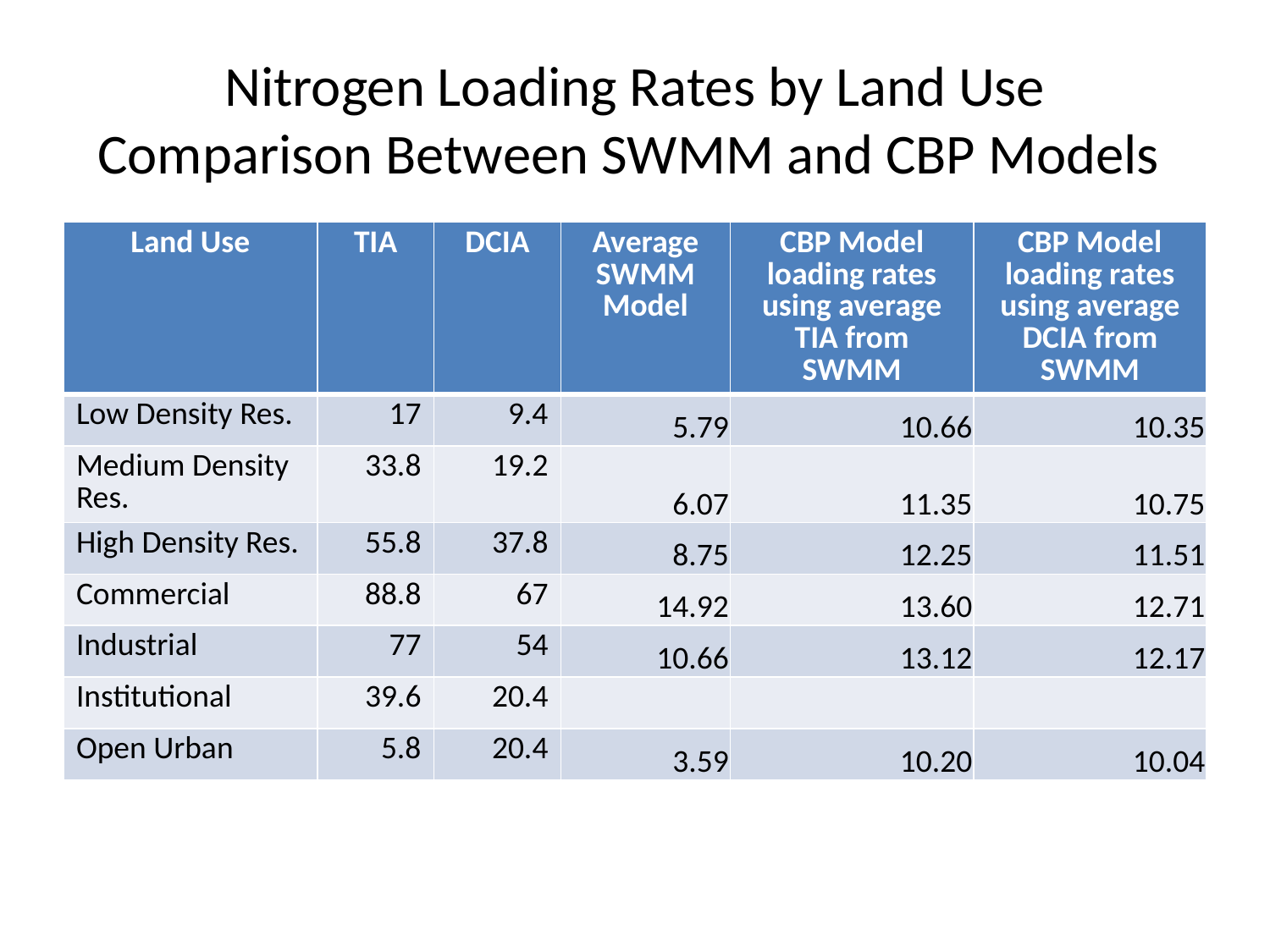

# Nitrogen Loading Rates by Land Use Comparison Between SWMM and CBP Models
| Land Use | TIA | DCIA | Average SWMM Model | CBP Model loading rates using average TIA from SWMM | CBP Model loading rates using average DCIA from SWMM |
| --- | --- | --- | --- | --- | --- |
| Low Density Res. | 17 | 9.4 | 5.79 | 10.66 | 10.35 |
| Medium Density Res. | 33.8 | 19.2 | 6.07 | 11.35 | 10.75 |
| High Density Res. | 55.8 | 37.8 | 8.75 | 12.25 | 11.51 |
| Commercial | 88.8 | 67 | 14.92 | 13.60 | 12.71 |
| Industrial | 77 | 54 | 10.66 | 13.12 | 12.17 |
| Institutional | 39.6 | 20.4 |  |  |  |
| Open Urban | 5.8 | 20.4 | 3.59 | 10.20 | 10.04 |